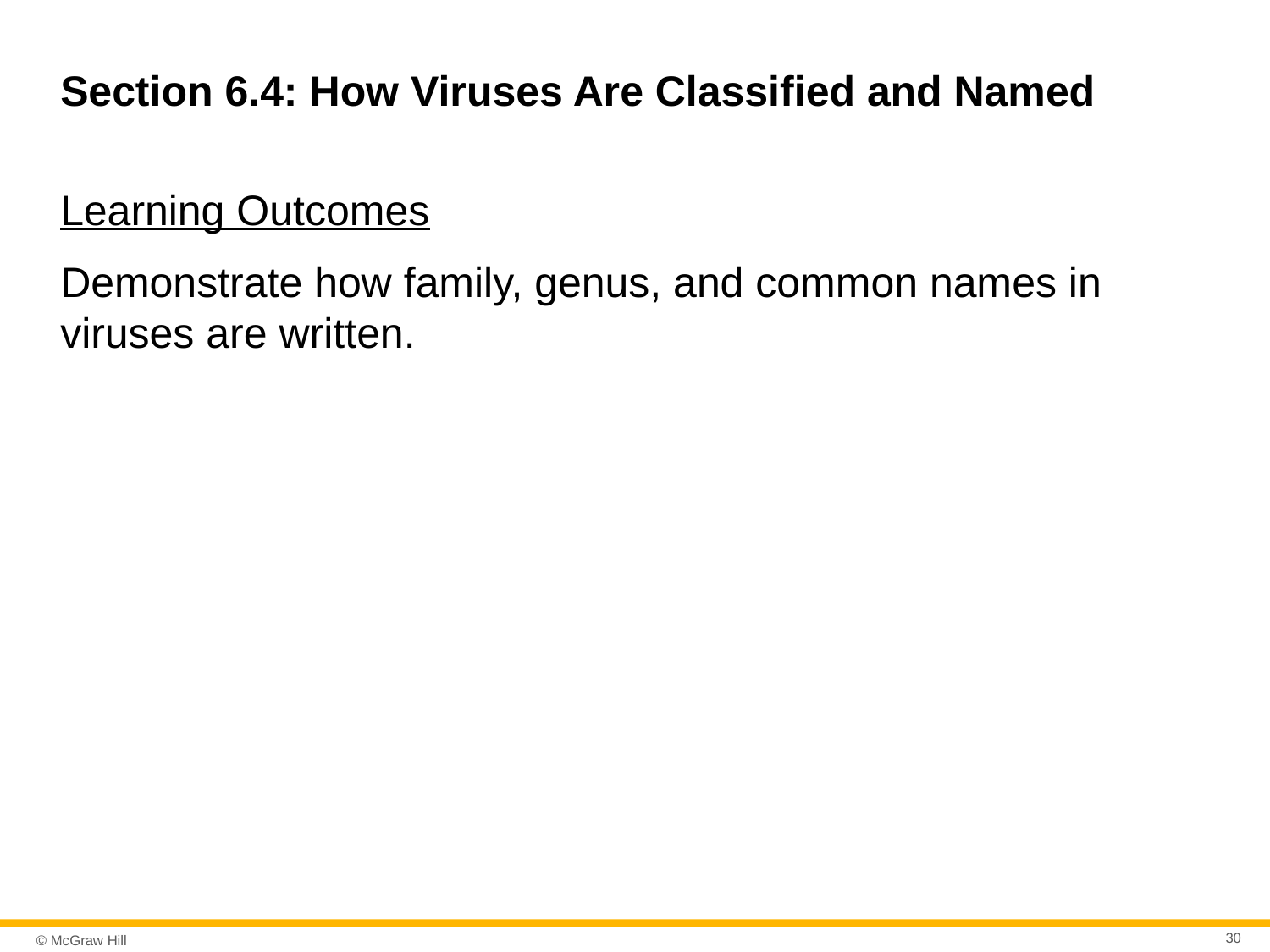

# Section 6.4: How Viruses Are Classified and Named
Learning Outcomes
Demonstrate how family, genus, and common names in viruses are written.